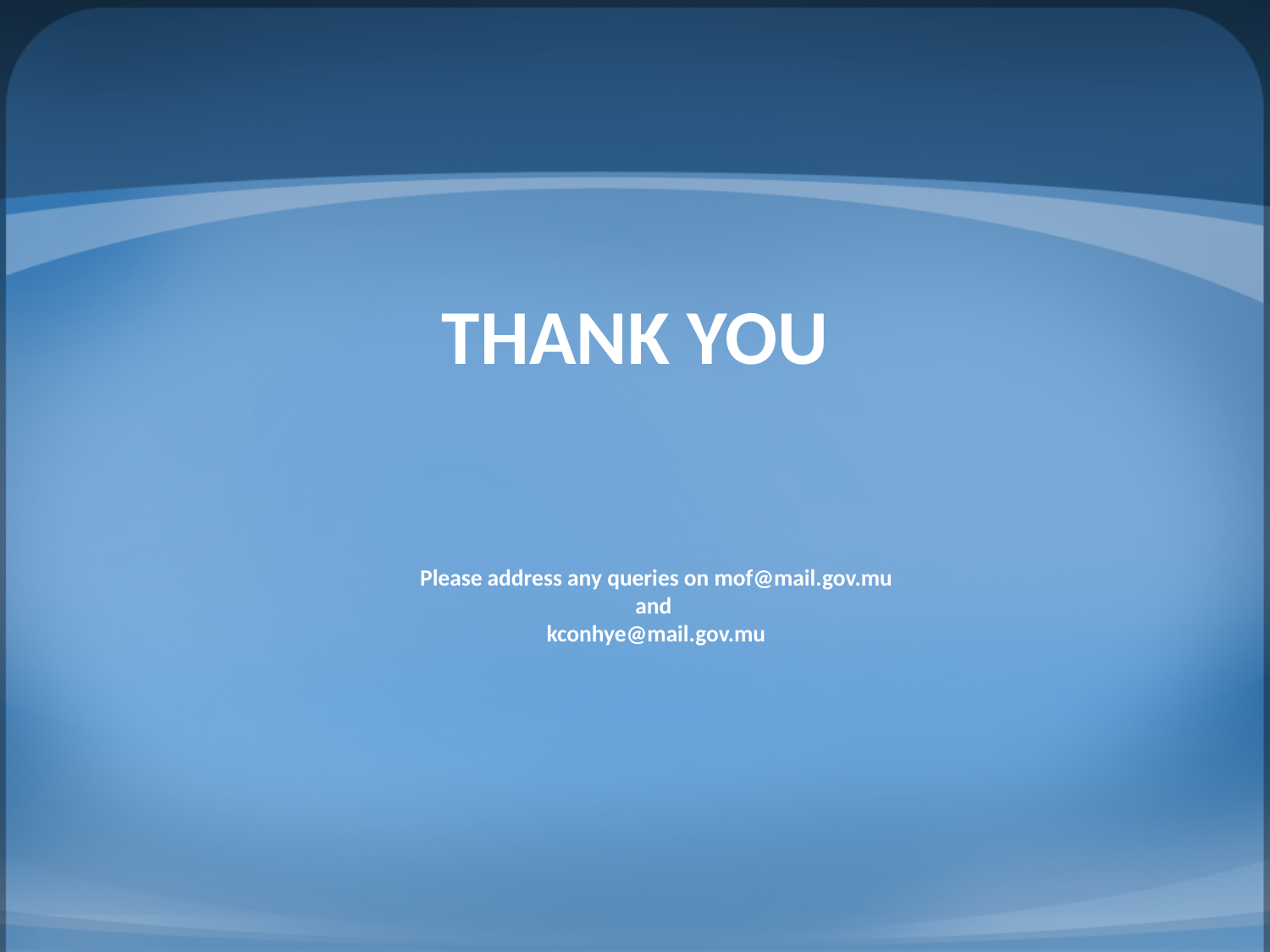

THANK YOU
# Please address any queries on mof@mail.gov.mu and kconhye@mail.gov.mu